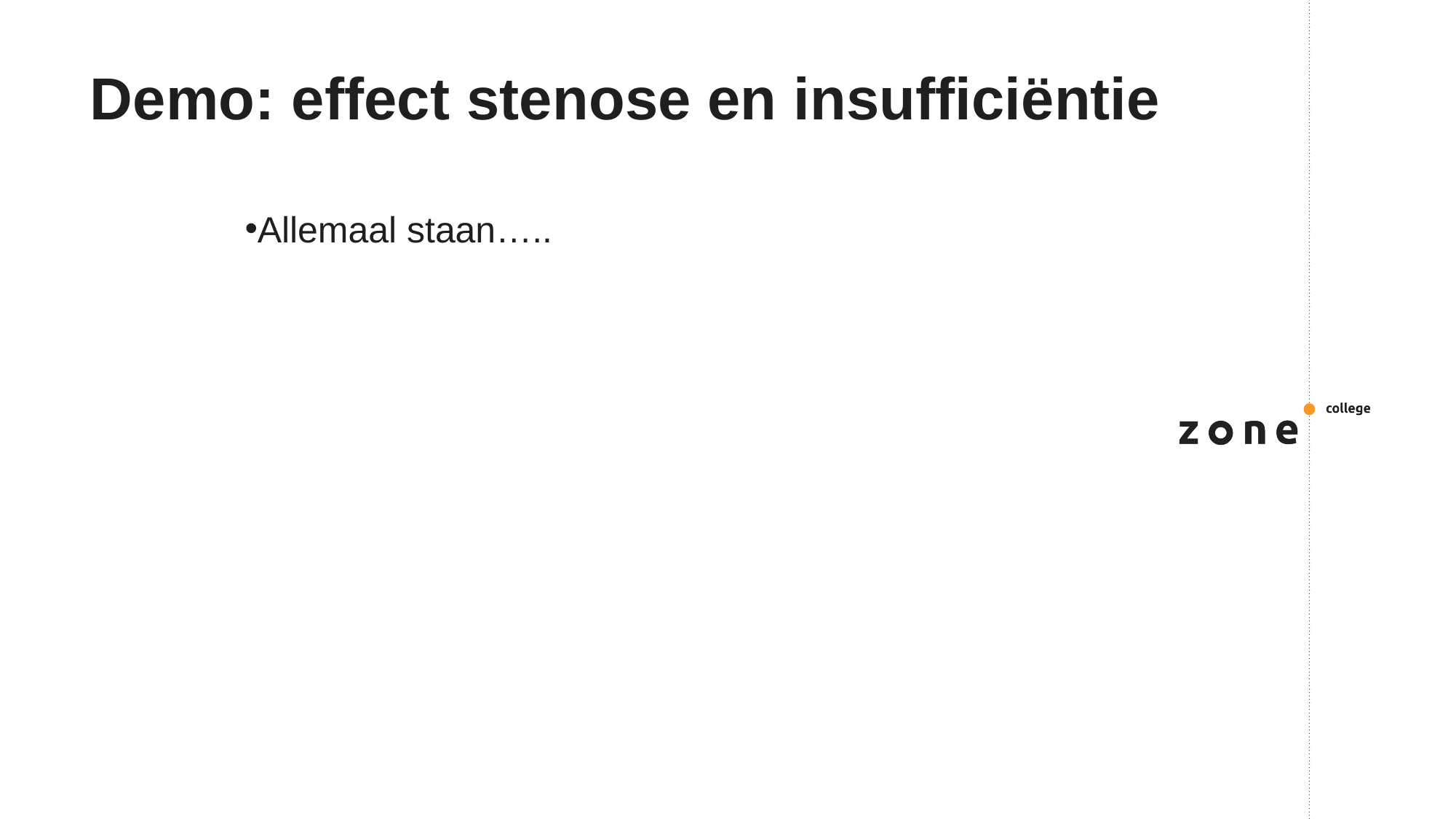

# Demo: effect stenose en insufficiëntie
Allemaal staan…..